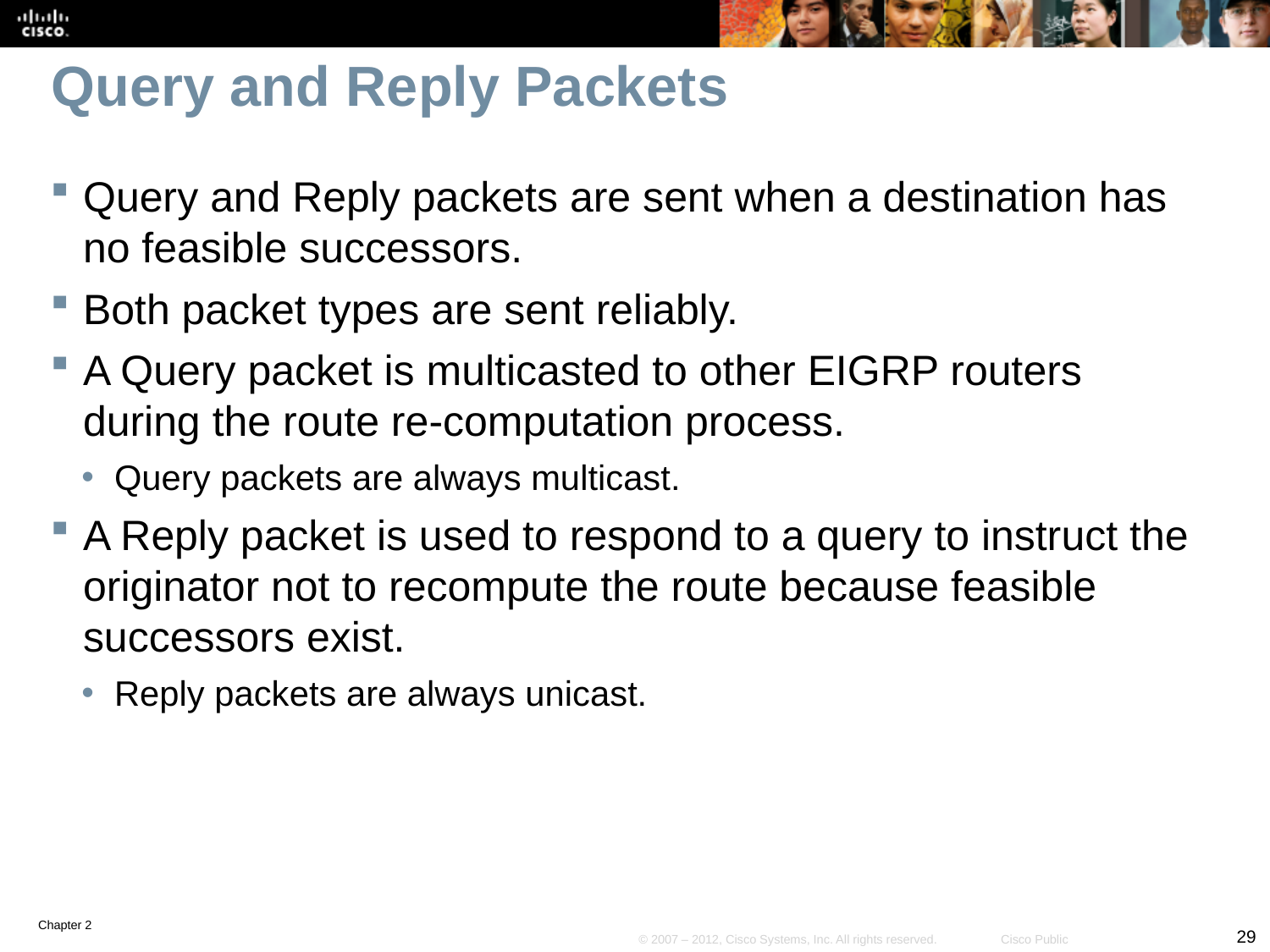

# Query and Reply Packets
Query and Reply packets are sent when a destination has no feasible successors.
Both packet types are sent reliably.
A Query packet is multicasted to other EIGRP routers during the route re-computation process.
Query packets are always multicast.
A Reply packet is used to respond to a query to instruct the originator not to recompute the route because feasible successors exist.
Reply packets are always unicast.